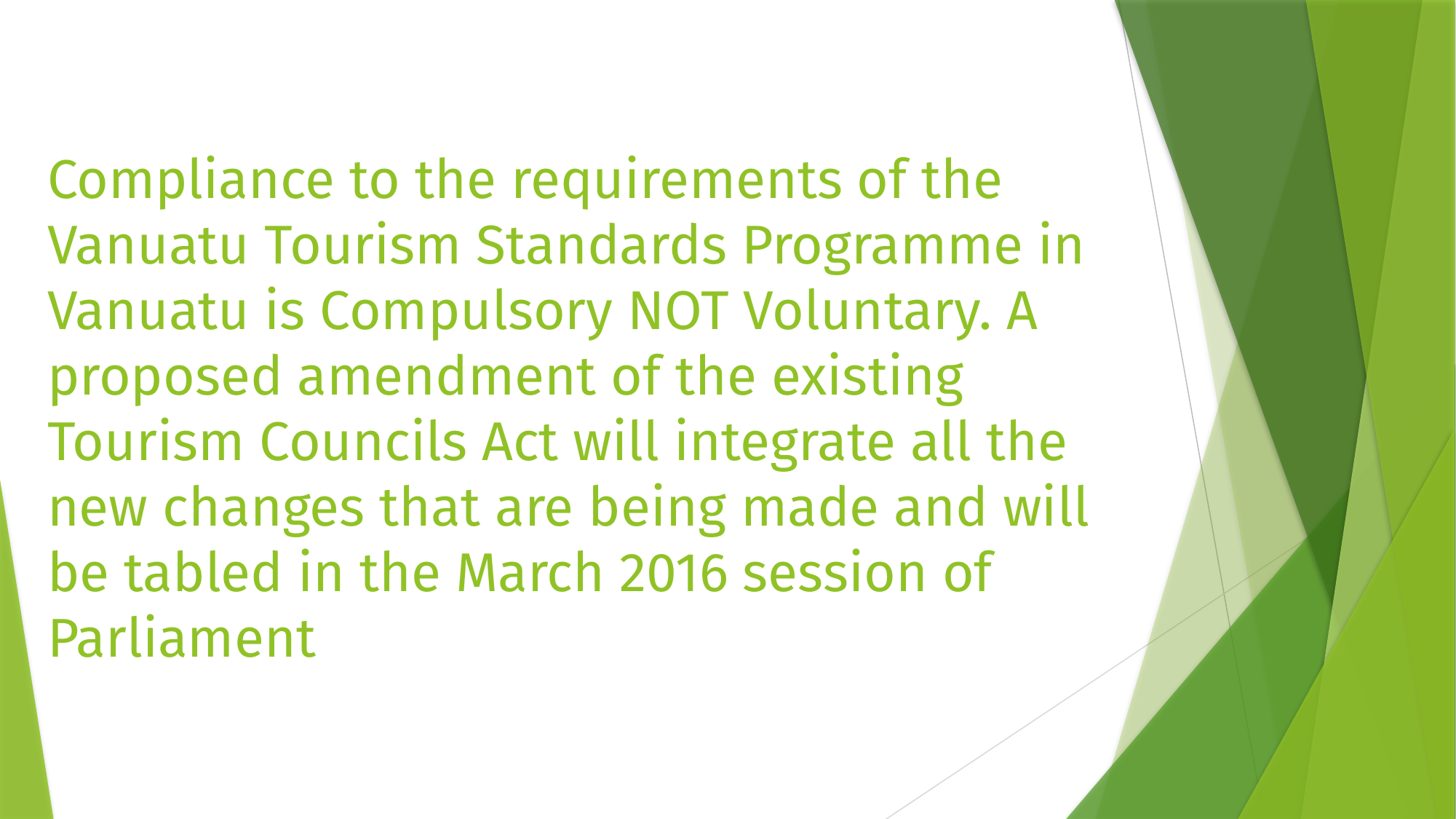

# Compliance to the requirements of the Vanuatu Tourism Standards Programme in Vanuatu is Compulsory NOT Voluntary. A proposed amendment of the existing Tourism Councils Act will integrate all the new changes that are being made and will be tabled in the March 2016 session of Parliament